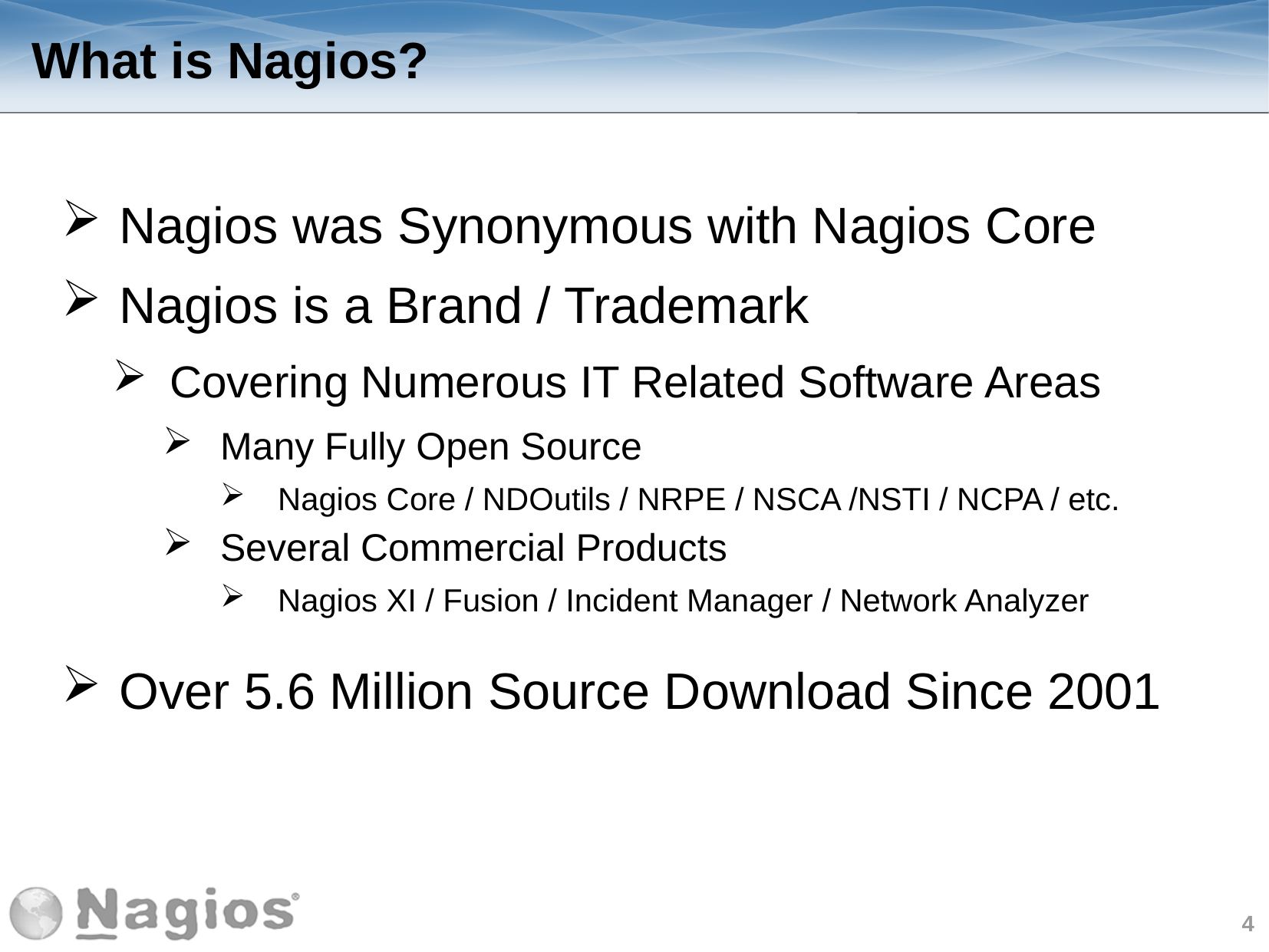

What is Nagios?
Nagios was Synonymous with Nagios Core
Nagios is a Brand / Trademark
Covering Numerous IT Related Software Areas
Many Fully Open Source
Nagios Core / NDOutils / NRPE / NSCA /NSTI / NCPA / etc.
Several Commercial Products
Nagios XI / Fusion / Incident Manager / Network Analyzer
Over 5.6 Million Source Download Since 2001
4